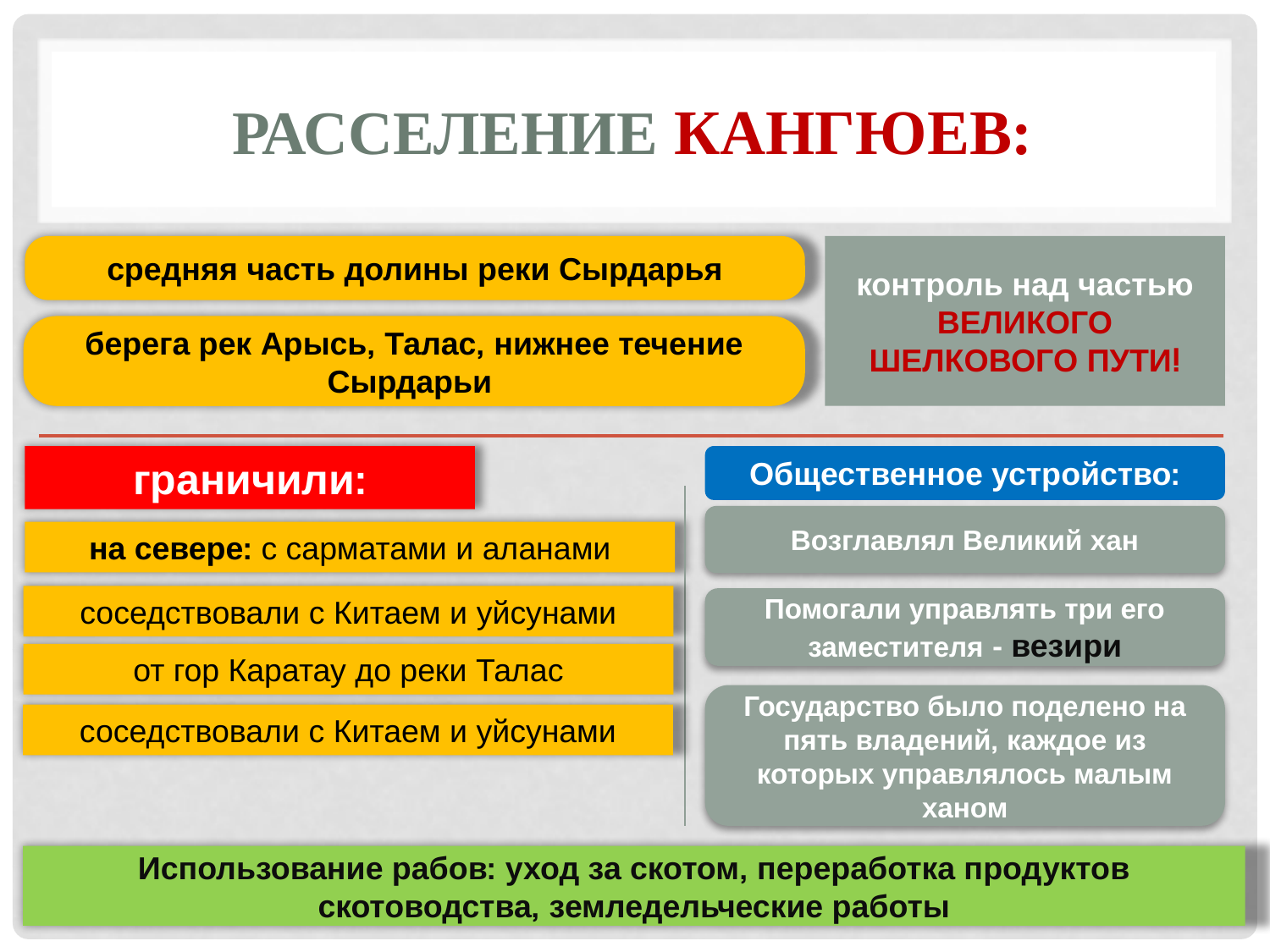

# Расселение кангюев:
средняя часть долины реки Сырдарья
контроль над частью ВЕЛИКОГО ШЕЛКОВОГО ПУТИ!
берега рек Арысь, Талас, нижнее течение Сырдарьи
граничили:
Общественное устройство:
Возглавлял Великий хан
на севере: с сарматами и аланами
соседствовали с Китаем и уйсунами
Помогали управлять три его заместителя - везири
от гор Каратау до реки Талас
Государство было поделено на пять владений, каждое из которых управлялось малым ханом
соседствовали с Китаем и уйсунами
Использование рабов: уход за скотом, переработка продуктов скотоводства, земледельческие работы